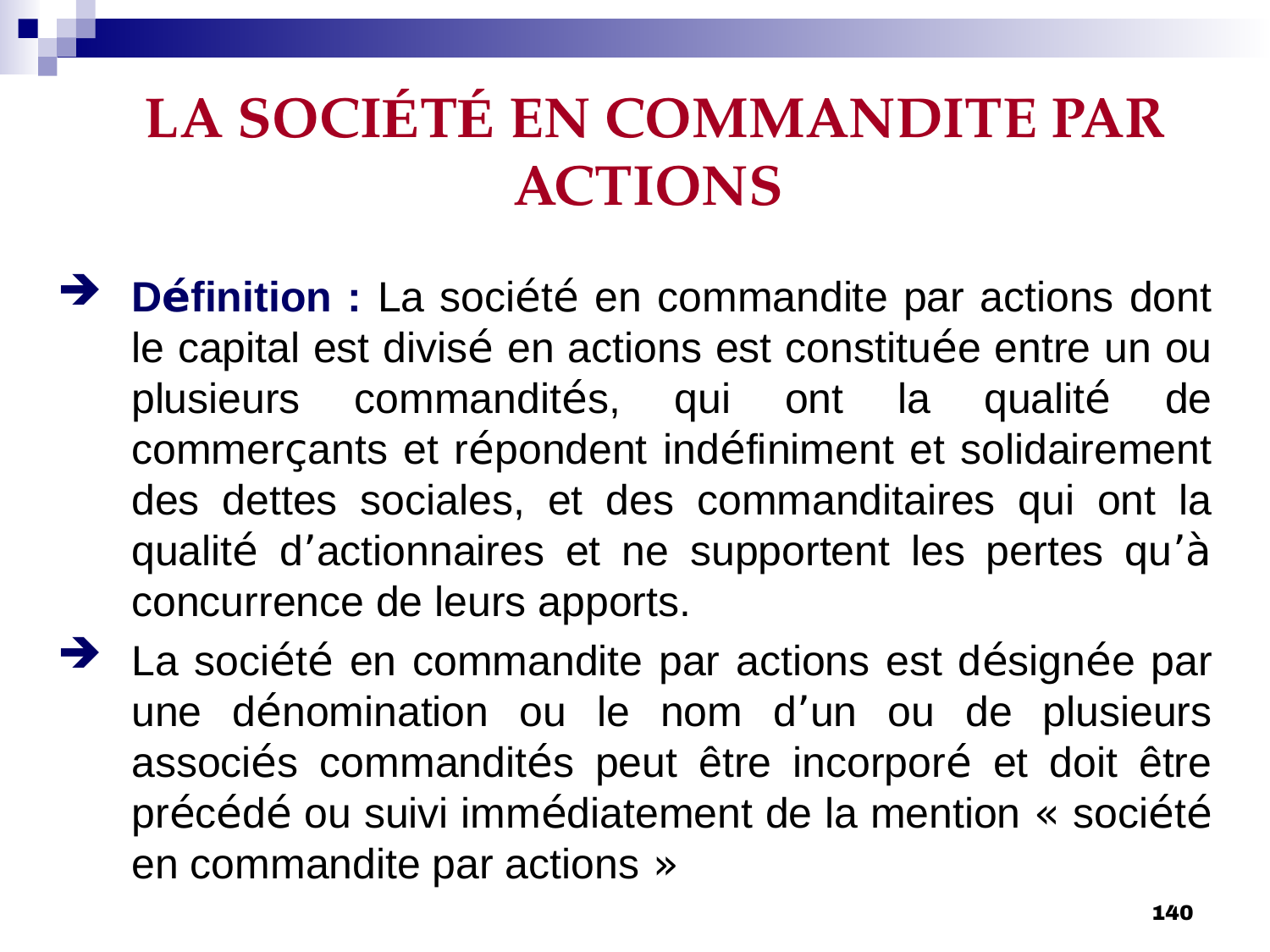

# LA SOCIÉTÉ EN COMMANDITE PAR ACTIONS
Définition : La société en commandite par actions dont le capital est divisé en actions est constituée entre un ou plusieurs commandités, qui ont la qualité de commerçants et répondent indéfiniment et solidairement des dettes sociales, et des commanditaires qui ont la qualité d’actionnaires et ne supportent les pertes qu’à concurrence de leurs apports.
La société en commandite par actions est désignée par une dénomination ou le nom d’un ou de plusieurs associés commandités peut être incorporé et doit être précédé ou suivi immédiatement de la mention « société en commandite par actions »
140